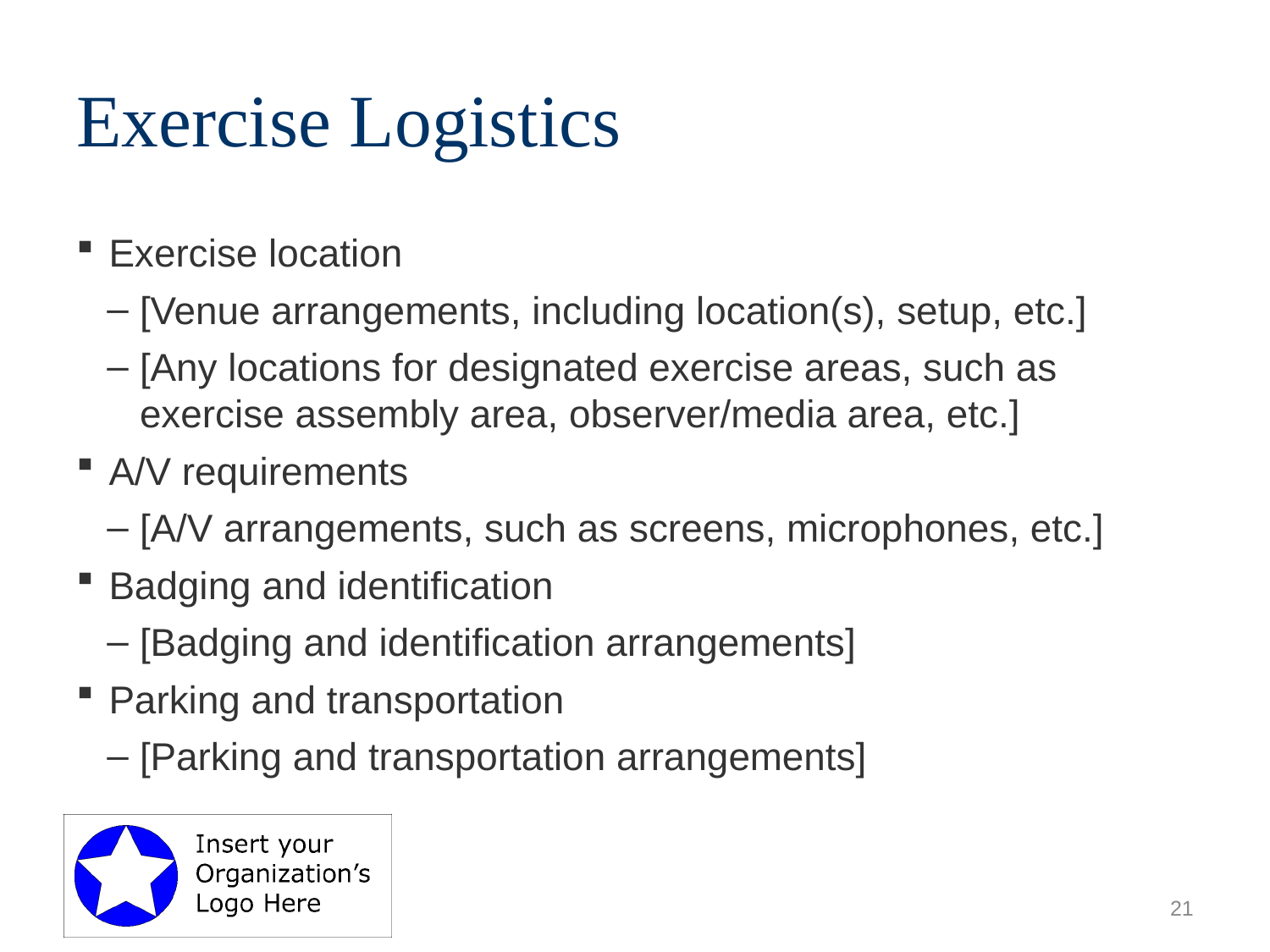

# Exercise Logistics
Exercise location
[Venue arrangements, including location(s), setup, etc.]
[Any locations for designated exercise areas, such as exercise assembly area, observer/media area, etc.]
A/V requirements
[A/V arrangements, such as screens, microphones, etc.]
Badging and identification
[Badging and identification arrangements]
Parking and transportation
[Parking and transportation arrangements]
21